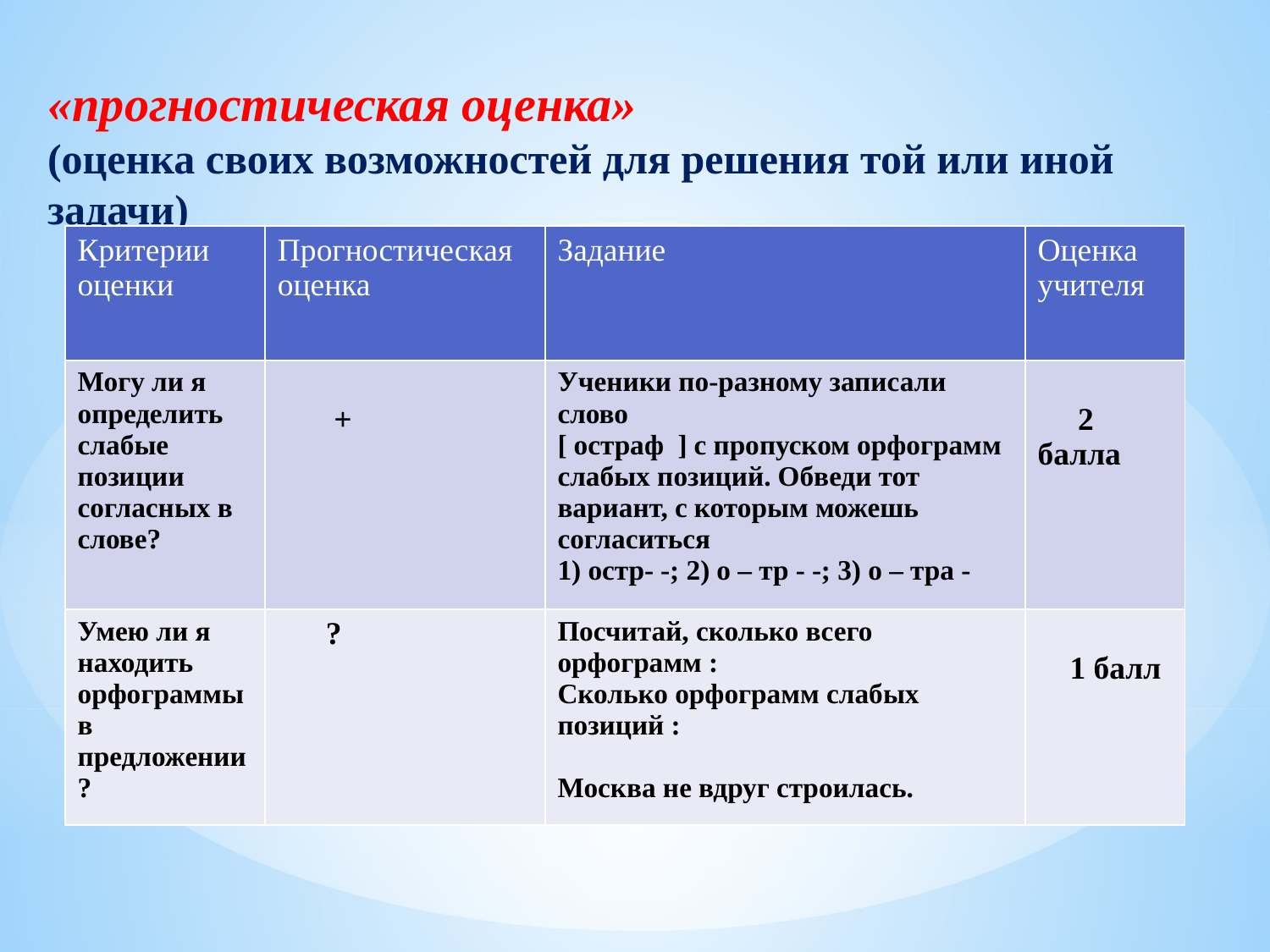

«прогностическая оценка»
(оценка своих возможностей для решения той или иной задачи)
| Критерии оценки | Прогностическая оценка | Задание | Оценка учителя |
| --- | --- | --- | --- |
| Могу ли я определить слабые позиции согласных в слове? | + | Ученики по-разному записали слово [ остраф ] с пропуском орфограмм слабых позиций. Обведи тот вариант, с которым можешь согласиться 1) остр- -; 2) о – тр - -; 3) о – тра - | 2 балла |
| Умею ли я находить орфограммы в предложении? | ? | Посчитай, сколько всего орфограмм : Сколько орфограмм слабых позиций : Москва не вдруг строилась. | 1 балл |